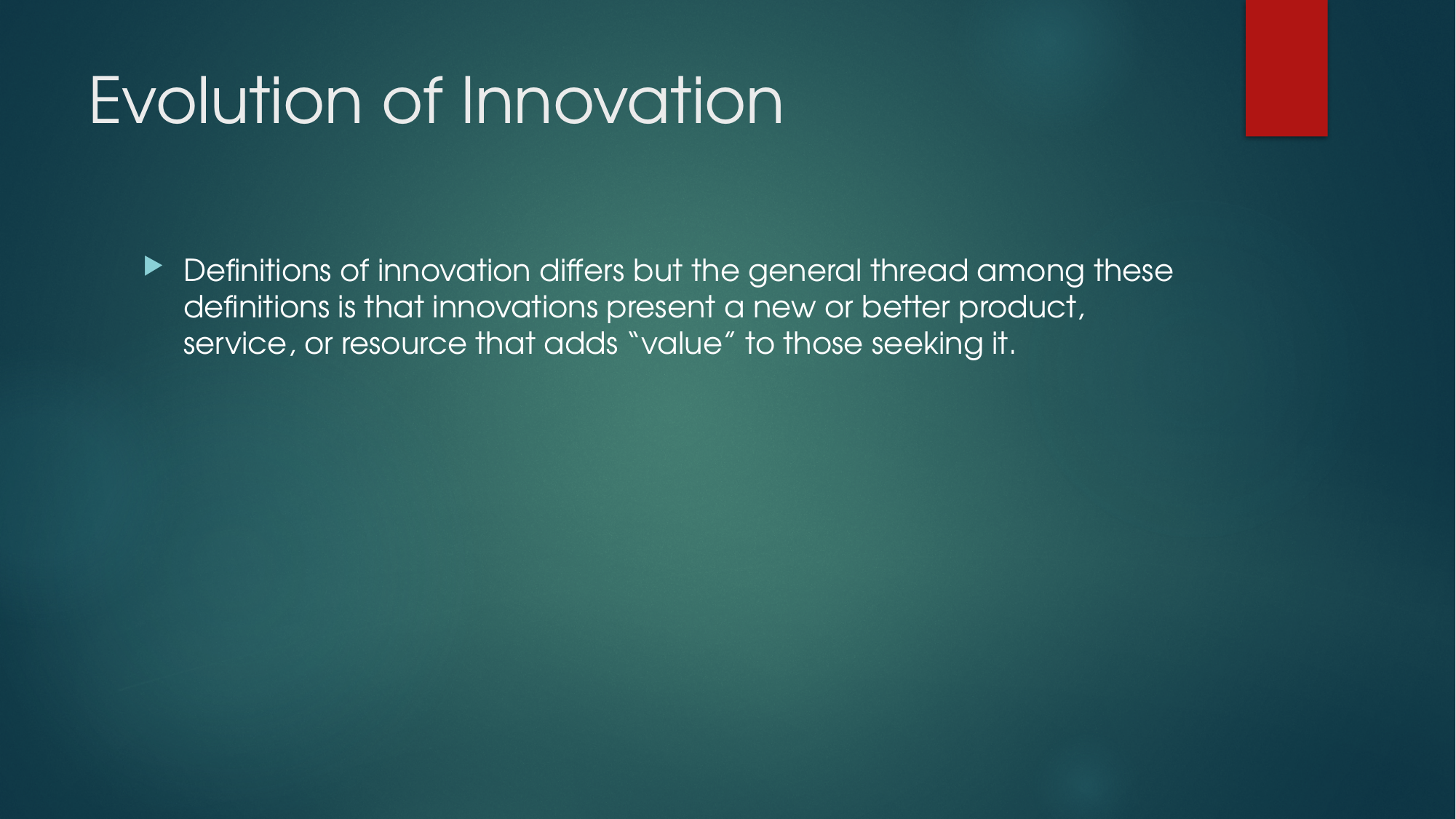

# Evolution of Innovation
Definitions of innovation differs but the general thread among these definitions is that innovations present a new or better product, service, or resource that adds “value” to those seeking it.